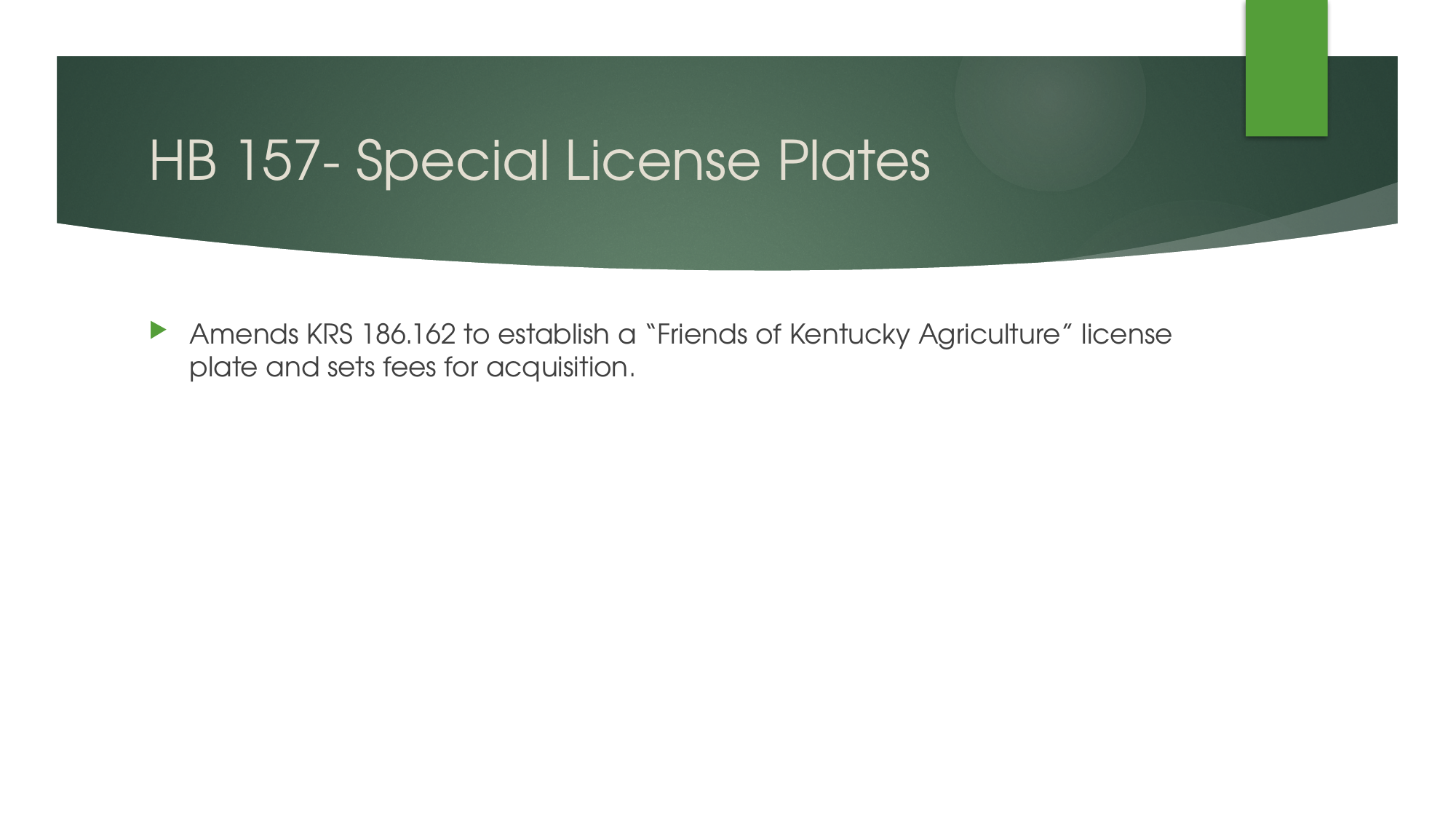

# HB 157- Special License Plates
Amends KRS 186.162 to establish a “Friends of Kentucky Agriculture” license plate and sets fees for acquisition.